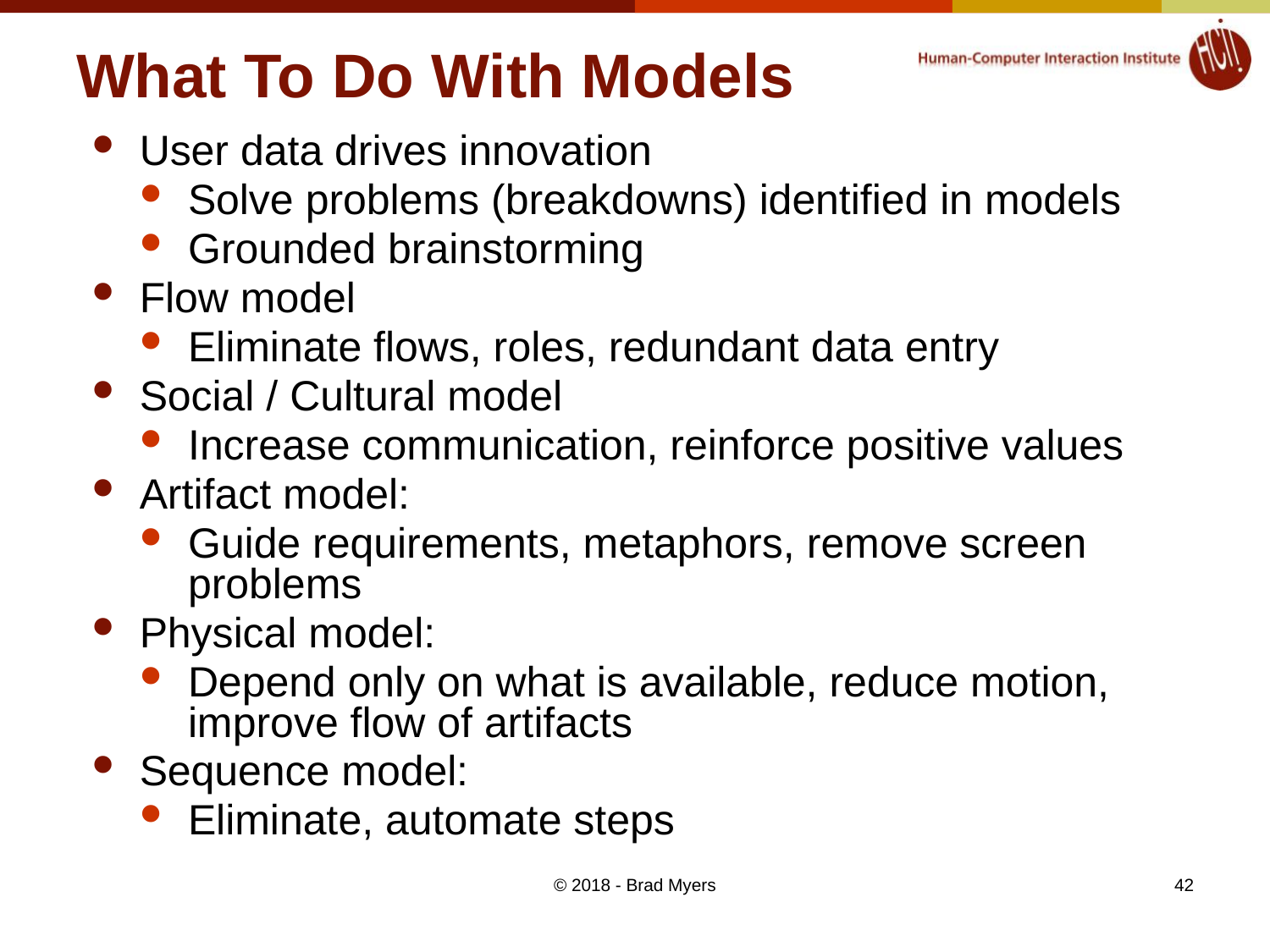

# What To Do With Models
User data drives innovation
Solve problems (breakdowns) identified in models
Grounded brainstorming
Flow model
Eliminate flows, roles, redundant data entry
Social / Cultural model
Increase communication, reinforce positive values
Artifact model:
Guide requirements, metaphors, remove screen problems
Physical model:
Depend only on what is available, reduce motion, improve flow of artifacts
Sequence model:
Eliminate, automate steps
© 2018 - Brad Myers
42